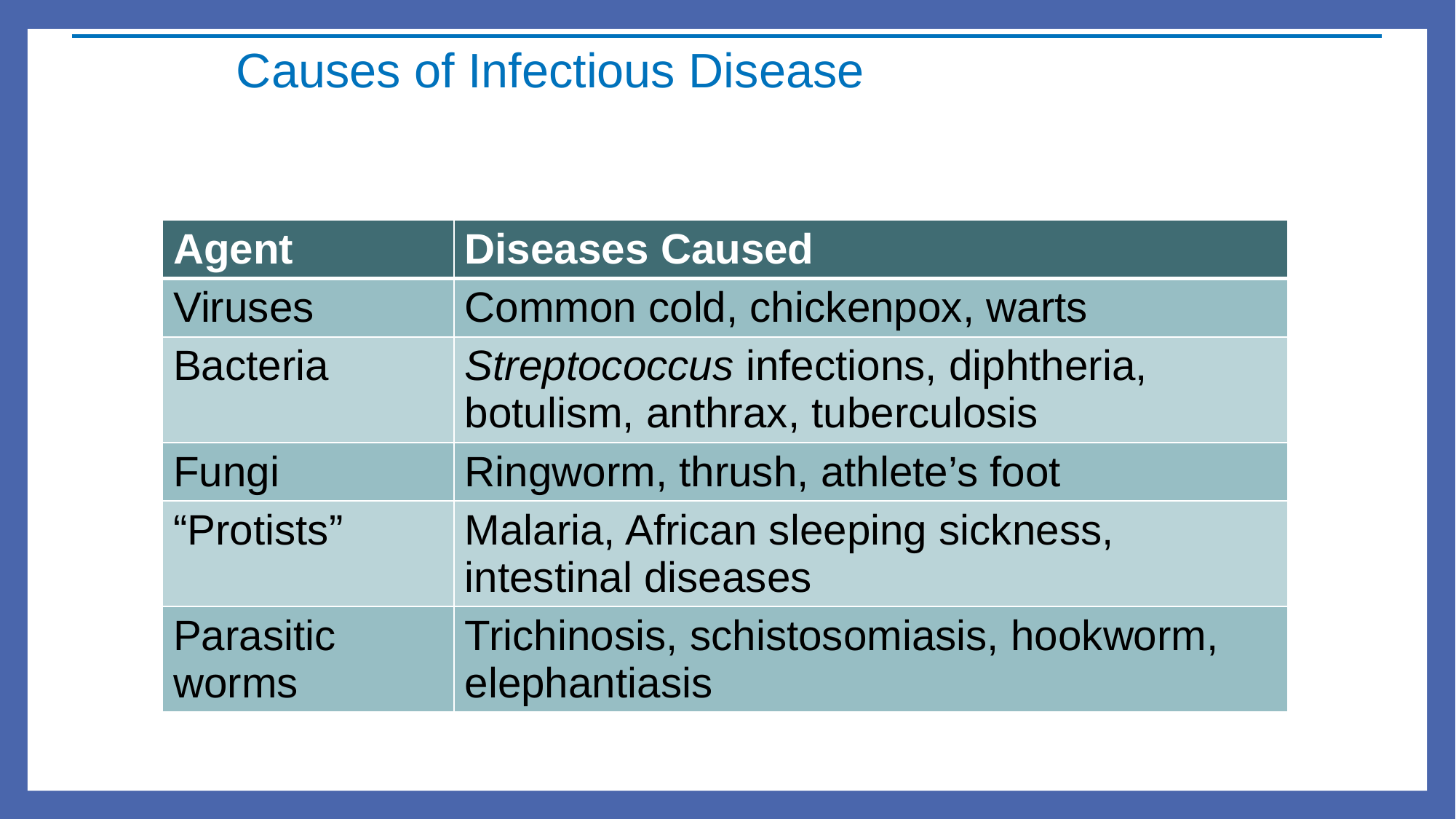

# Causes of Infectious Disease
| Agent | Diseases Caused |
| --- | --- |
| Viruses | Common cold, chickenpox, warts |
| Bacteria | Streptococcus infections, diphtheria, botulism, anthrax, tuberculosis |
| Fungi | Ringworm, thrush, athlete’s foot |
| “Protists” | Malaria, African sleeping sickness, intestinal diseases |
| Parasitic worms | Trichinosis, schistosomiasis, hookworm, elephantiasis |